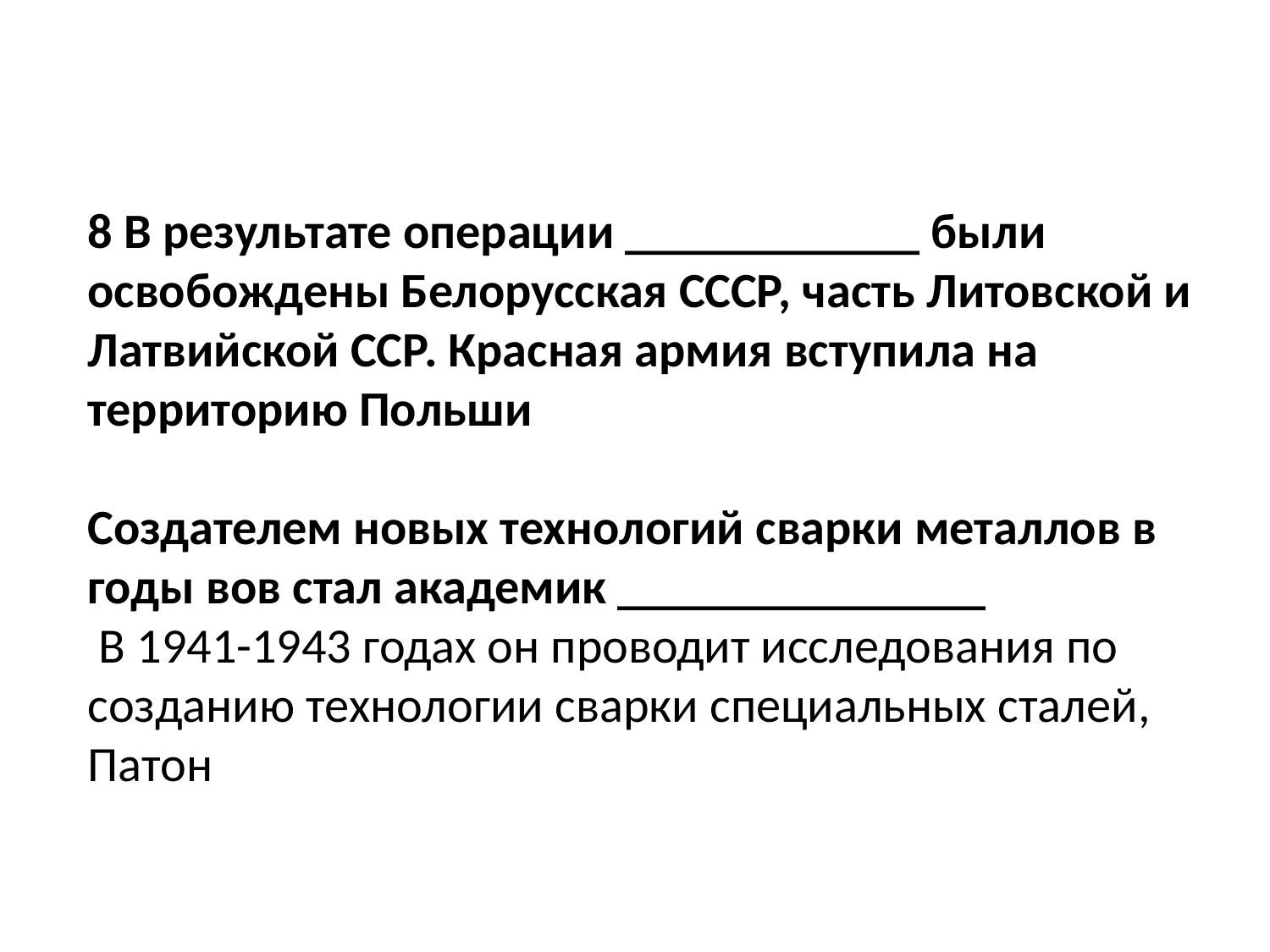

# 8 В результате операции ____________ были освобождены Белорусская СССР, часть Литовской и Латвийской ССР. Красная армия вступила на территорию Польши Создателем новых технологий сварки металлов в годы вов стал академик _______________  В 1941-1943 годах он проводит исследования по созданию технологии сварки специальных сталей, Патон